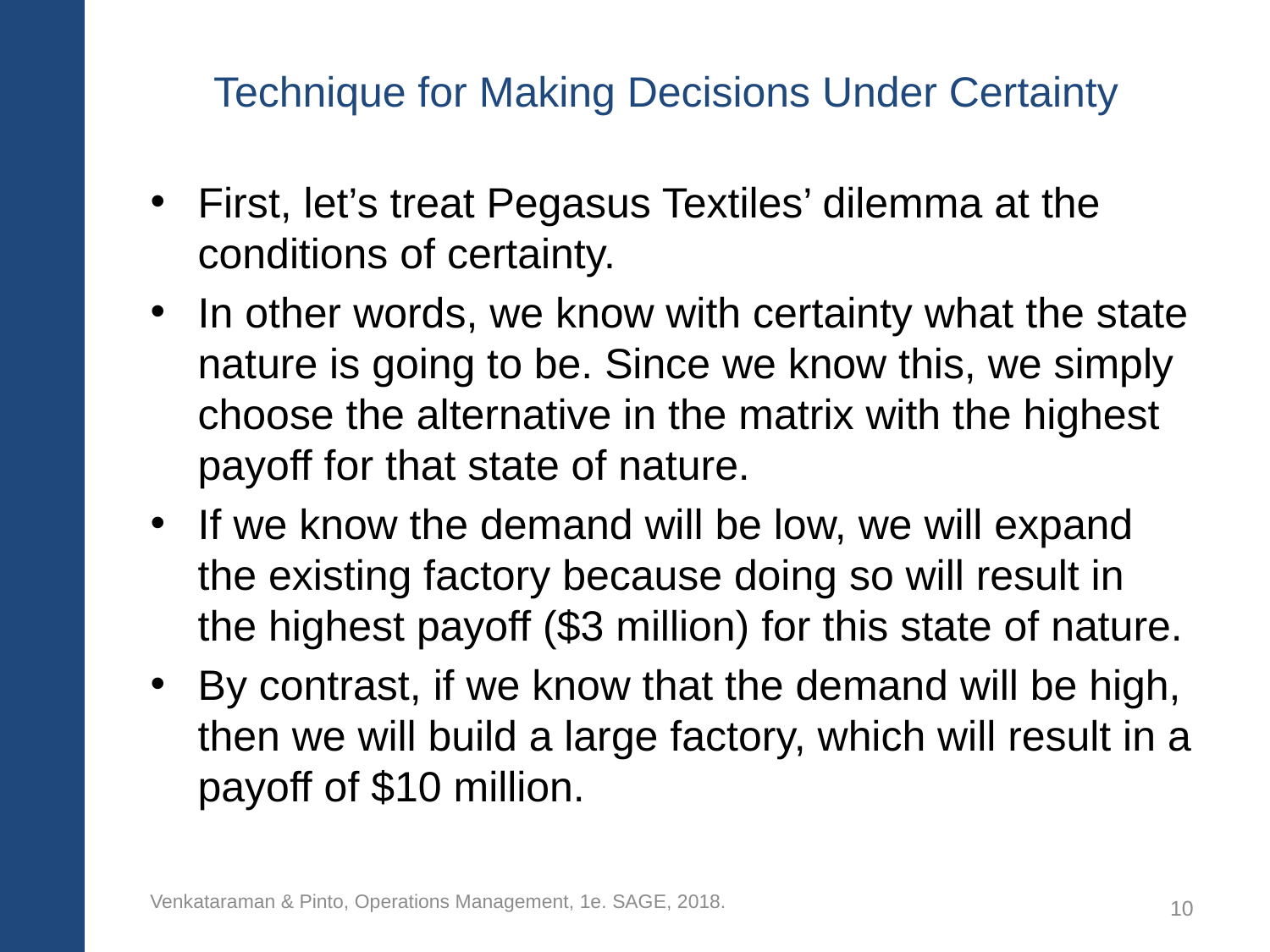

# Technique for Making Decisions Under Certainty
First, let’s treat Pegasus Textiles’ dilemma at the conditions of certainty.
In other words, we know with certainty what the state nature is going to be. Since we know this, we simply choose the alternative in the matrix with the highest payoff for that state of nature.
If we know the demand will be low, we will expand the existing factory because doing so will result in the highest payoff ($3 million) for this state of nature.
By contrast, if we know that the demand will be high, then we will build a large factory, which will result in a payoff of $10 million.
Venkataraman & Pinto, Operations Management, 1e. SAGE, 2018.
10